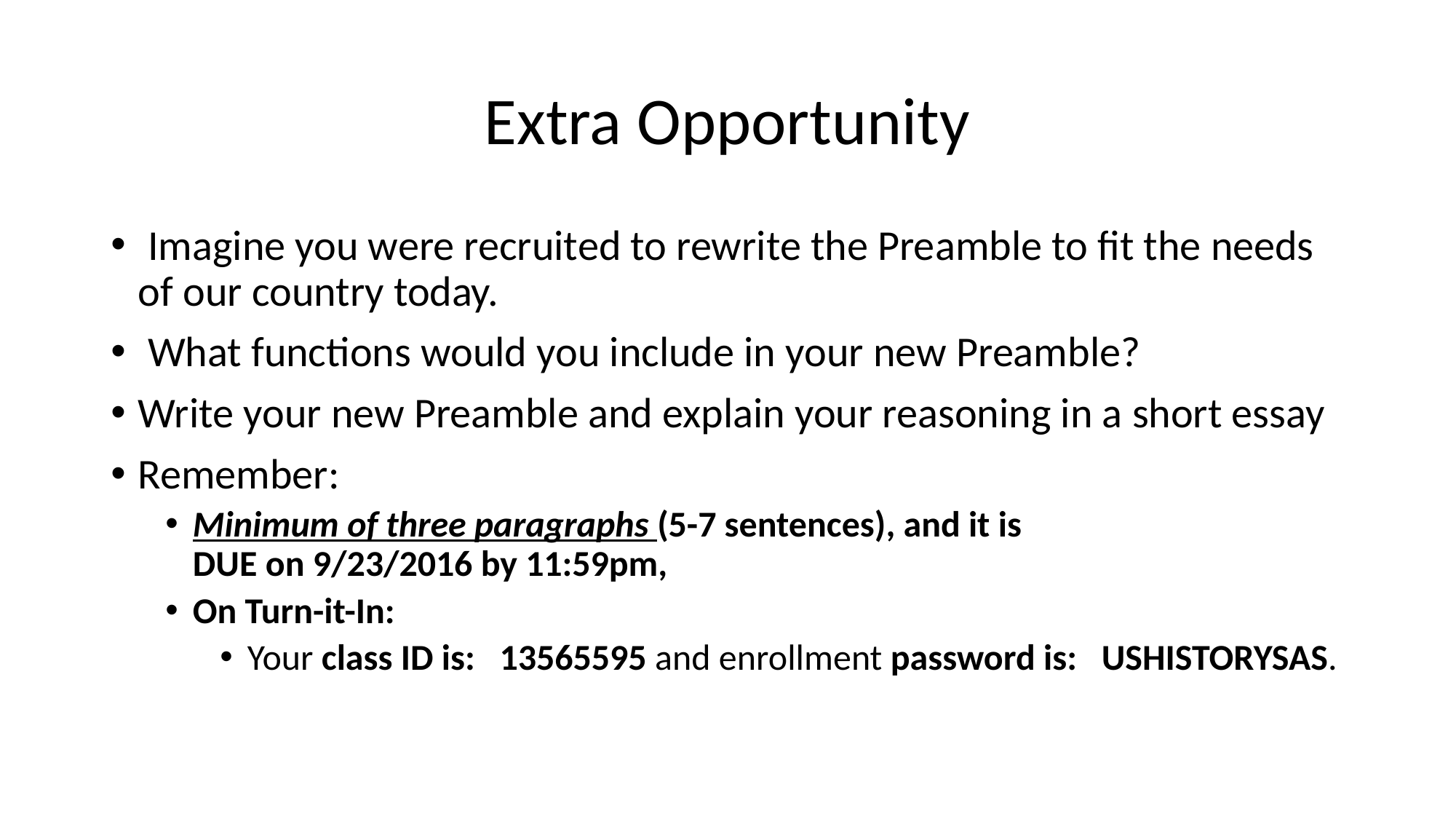

# Extra Opportunity
 Imagine you were recruited to rewrite the Preamble to fit the needs of our country today.
 What functions would you include in your new Preamble?
Write your new Preamble and explain your reasoning in a short essay
Remember:
Minimum of three paragraphs (5-7 sentences), and it is
DUE on 9/23/2016 by 11:59pm,
On Turn-it-In:
Your class ID is:   13565595 and enrollment password is:   USHISTORYSAS.